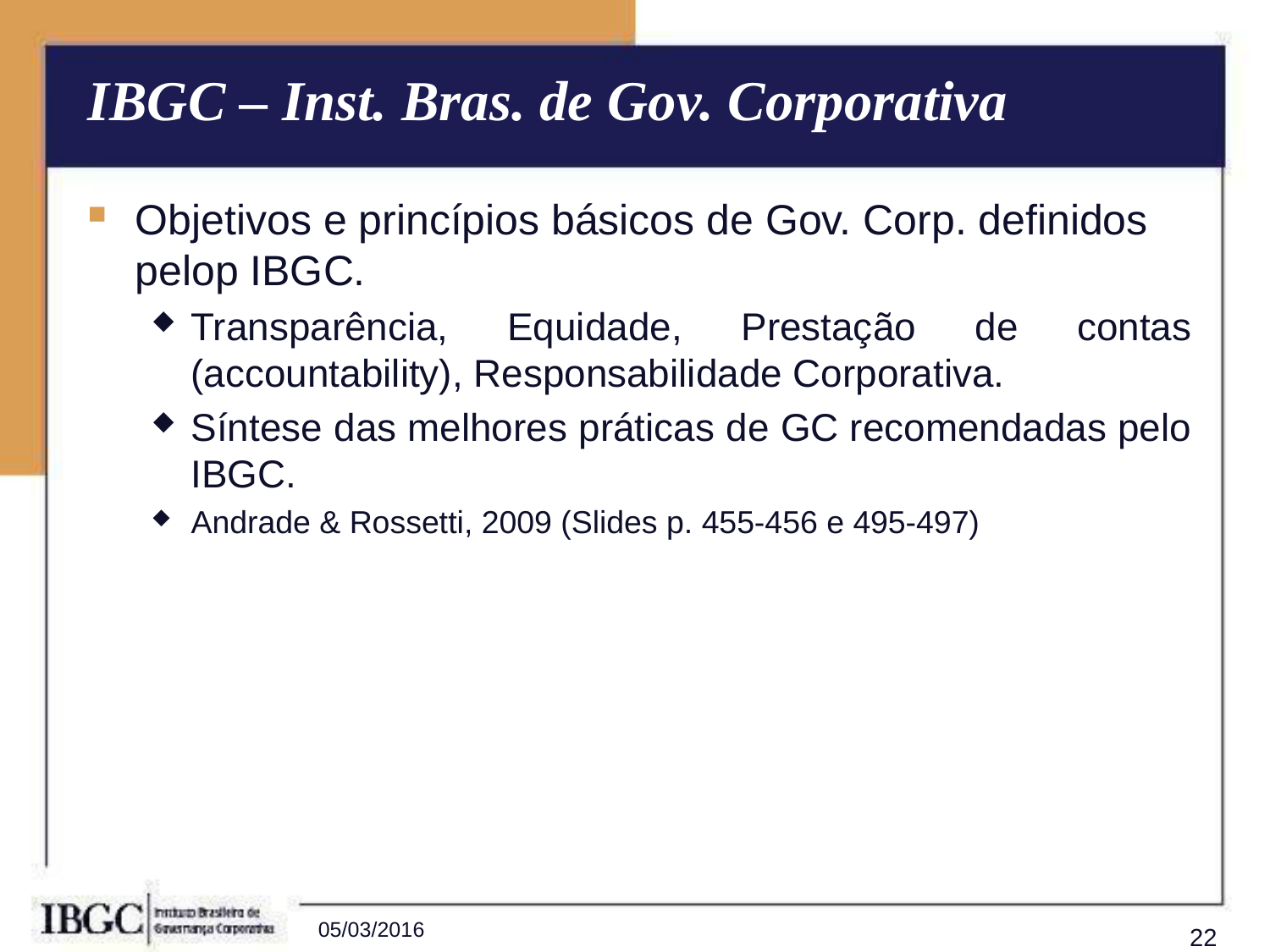

# IBGC – Inst. Bras. de Gov. Corporativa
Objetivos e princípios básicos de Gov. Corp. definidos pelop IBGC.
Transparência, Equidade, Prestação de contas (accountability), Responsabilidade Corporativa.
Síntese das melhores práticas de GC recomendadas pelo IBGC.
Andrade & Rossetti, 2009 (Slides p. 455-456 e 495-497)

05/03/2016
22